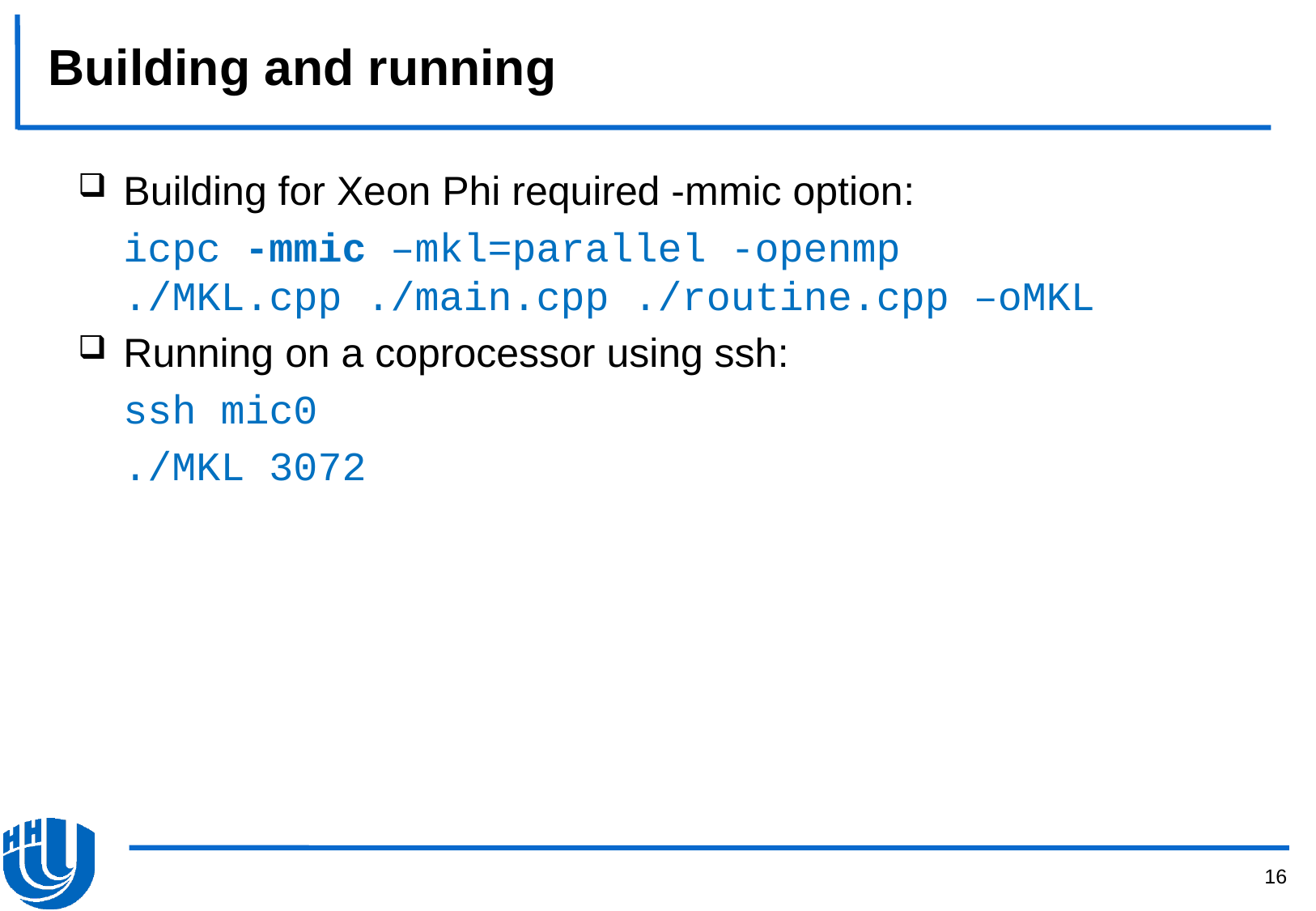

# Building and running
Building for Xeon Phi required -mmic option:
	icpc -mmic –mkl=parallel -openmp ./MKL.cpp ./main.cpp ./routine.cpp –oMKL
Running on a coprocessor using ssh:
	ssh mic0
	./MKL 3072